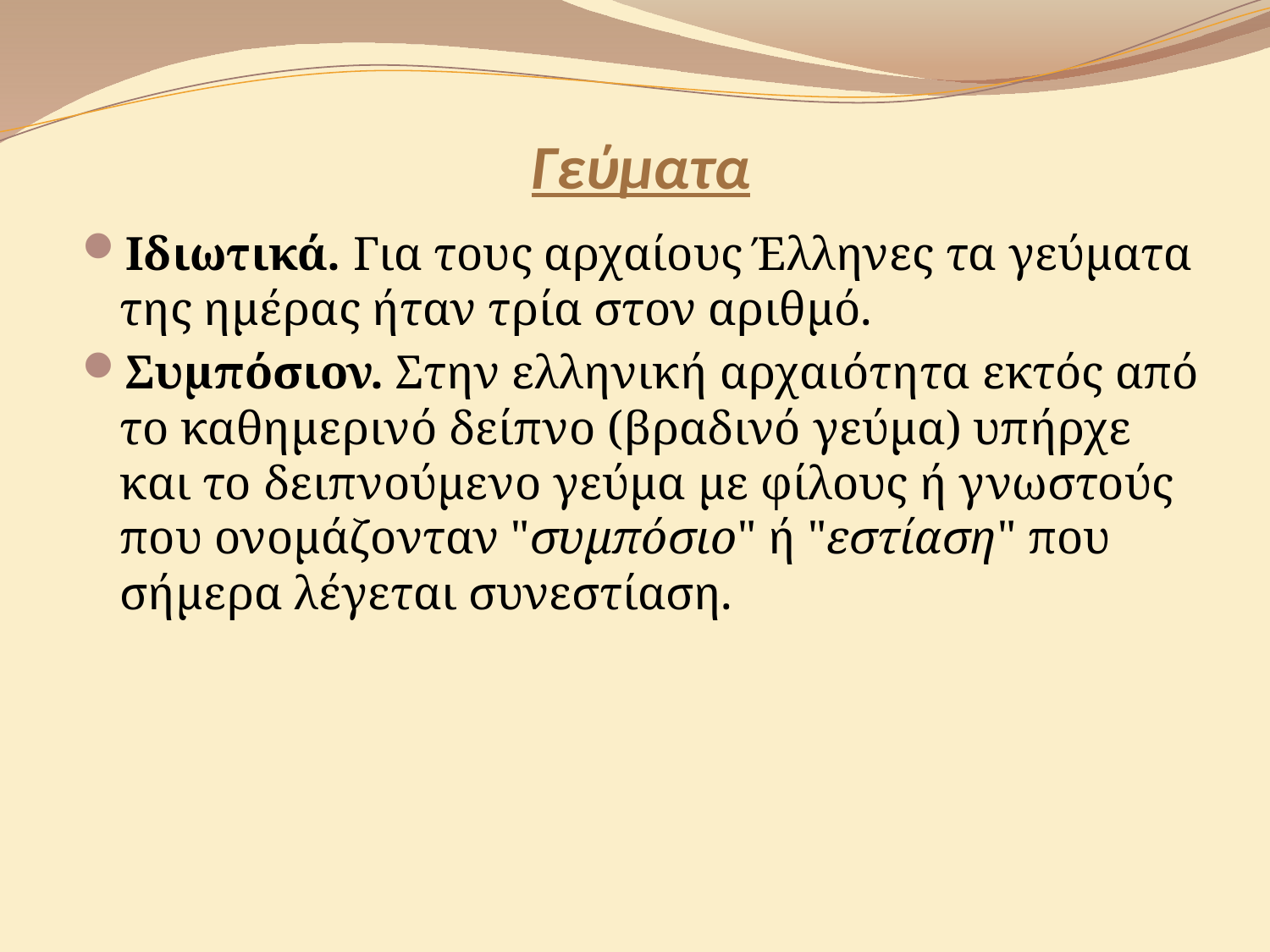

# Γεύματα
Ιδιωτικά. Για τους αρχαίους Έλληνες τα γεύματα της ημέρας ήταν τρία στον αριθμό.
Συμπόσιον. Στην ελληνική αρχαιότητα εκτός από το καθημερινό δείπνο (βραδινό γεύμα) υπήρχε και το δειπνούμενο γεύμα με φίλους ή γνωστούς που ονομάζονταν "συμπόσιο" ή "εστίαση" που σήμερα λέγεται συνεστίαση.